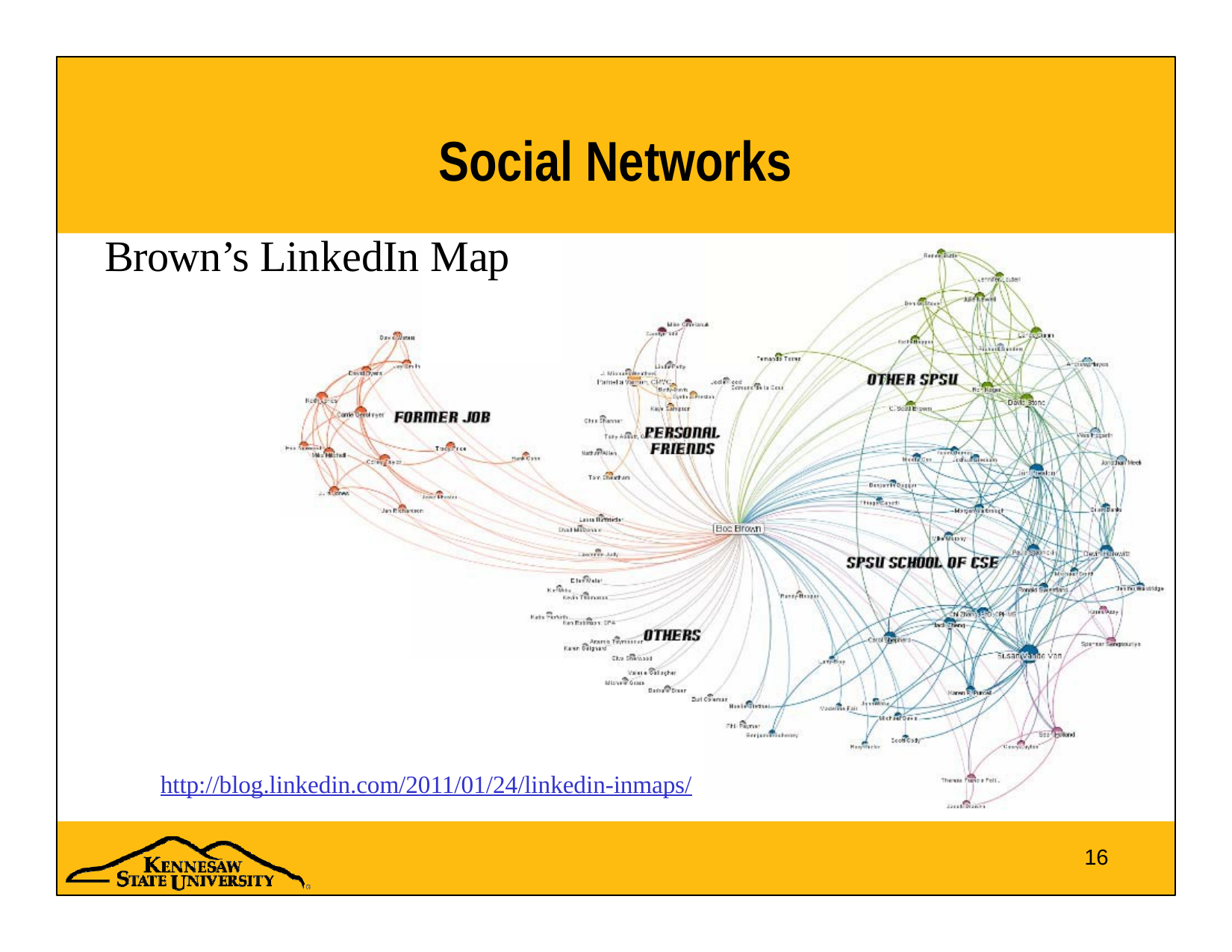

# Social Networks
Brown’s LinkedIn Map

http://blog.linkedin.com/2011/01/24/linkedin-inmaps/

16